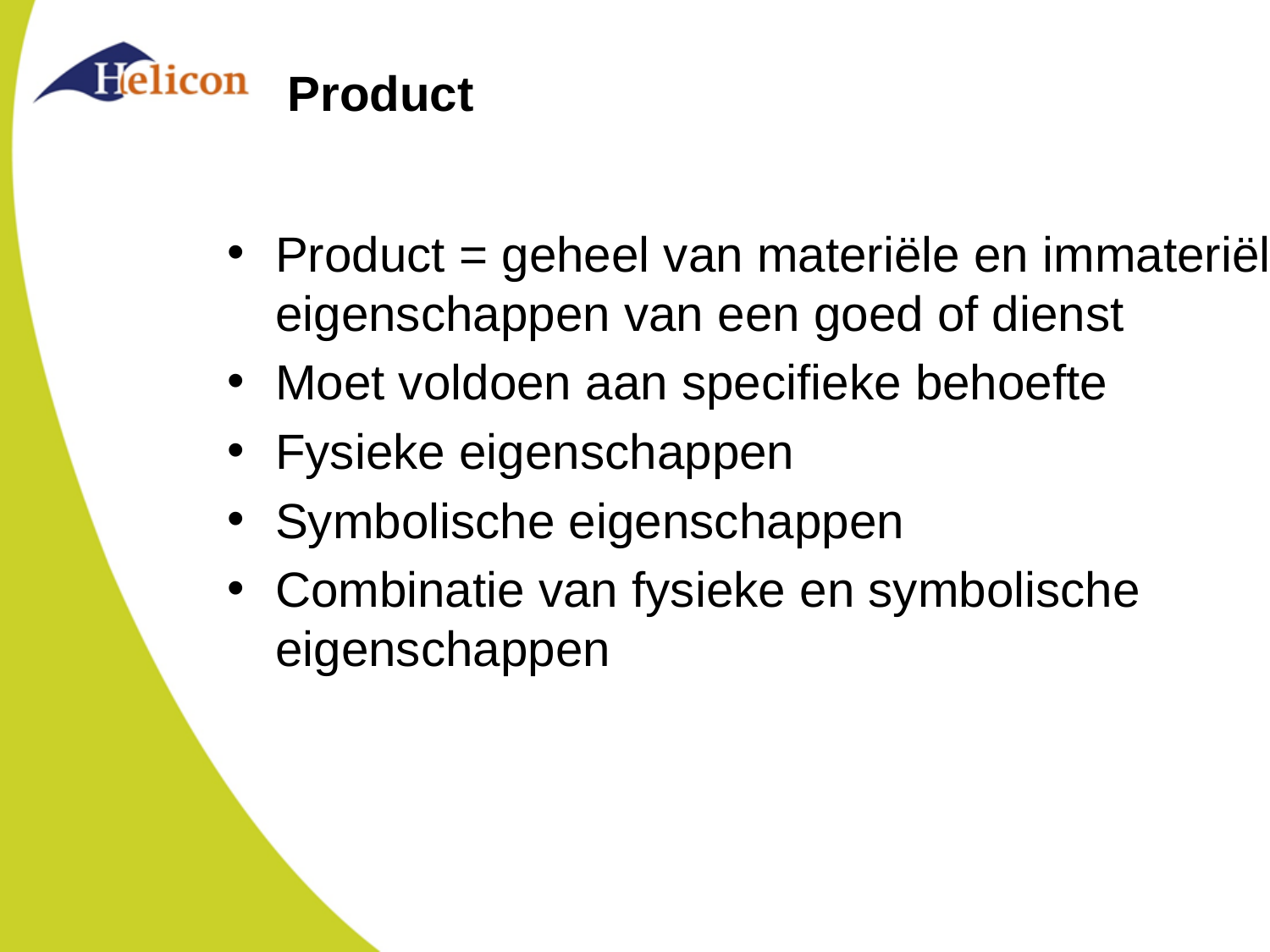

# Product
Product = geheel van materiële en immateriële eigenschappen van een goed of dienst
Moet voldoen aan specifieke behoefte
Fysieke eigenschappen
Symbolische eigenschappen
Combinatie van fysieke en symbolische eigenschappen